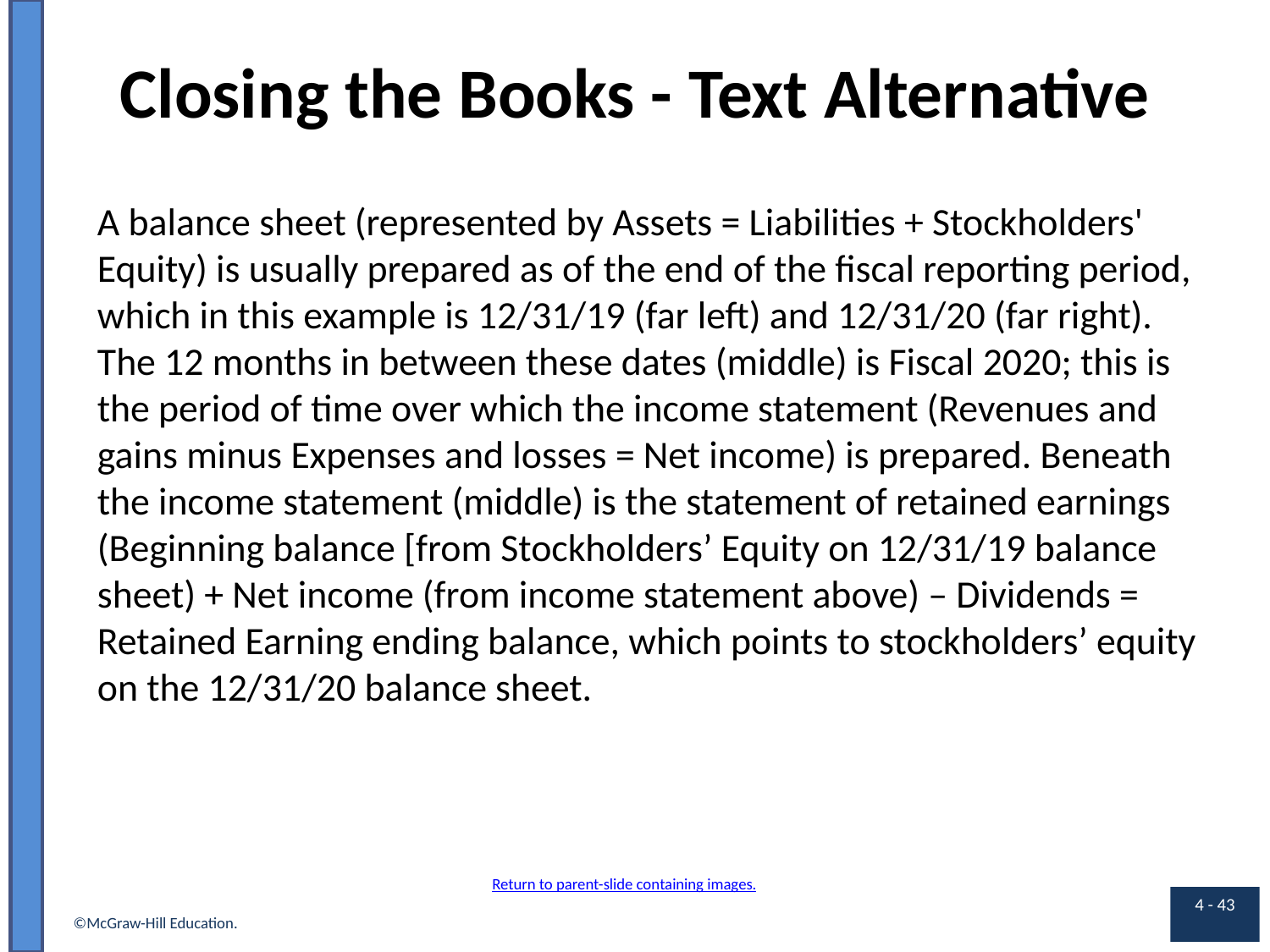

# Closing the Books - Text Alternative
A balance sheet (represented by Assets = Liabilities + Stockholders' Equity) is usually prepared as of the end of the fiscal reporting period, which in this example is 12/31/19 (far left) and 12/31/20 (far right). The 12 months in between these dates (middle) is Fiscal 2020; this is the period of time over which the income statement (Revenues and gains minus Expenses and losses = Net income) is prepared. Beneath the income statement (middle) is the statement of retained earnings (Beginning balance [from Stockholders’ Equity on 12/31/19 balance sheet) + Net income (from income statement above) – Dividends = Retained Earning ending balance, which points to stockholders’ equity on the 12/31/20 balance sheet.
Return to parent-slide containing images.